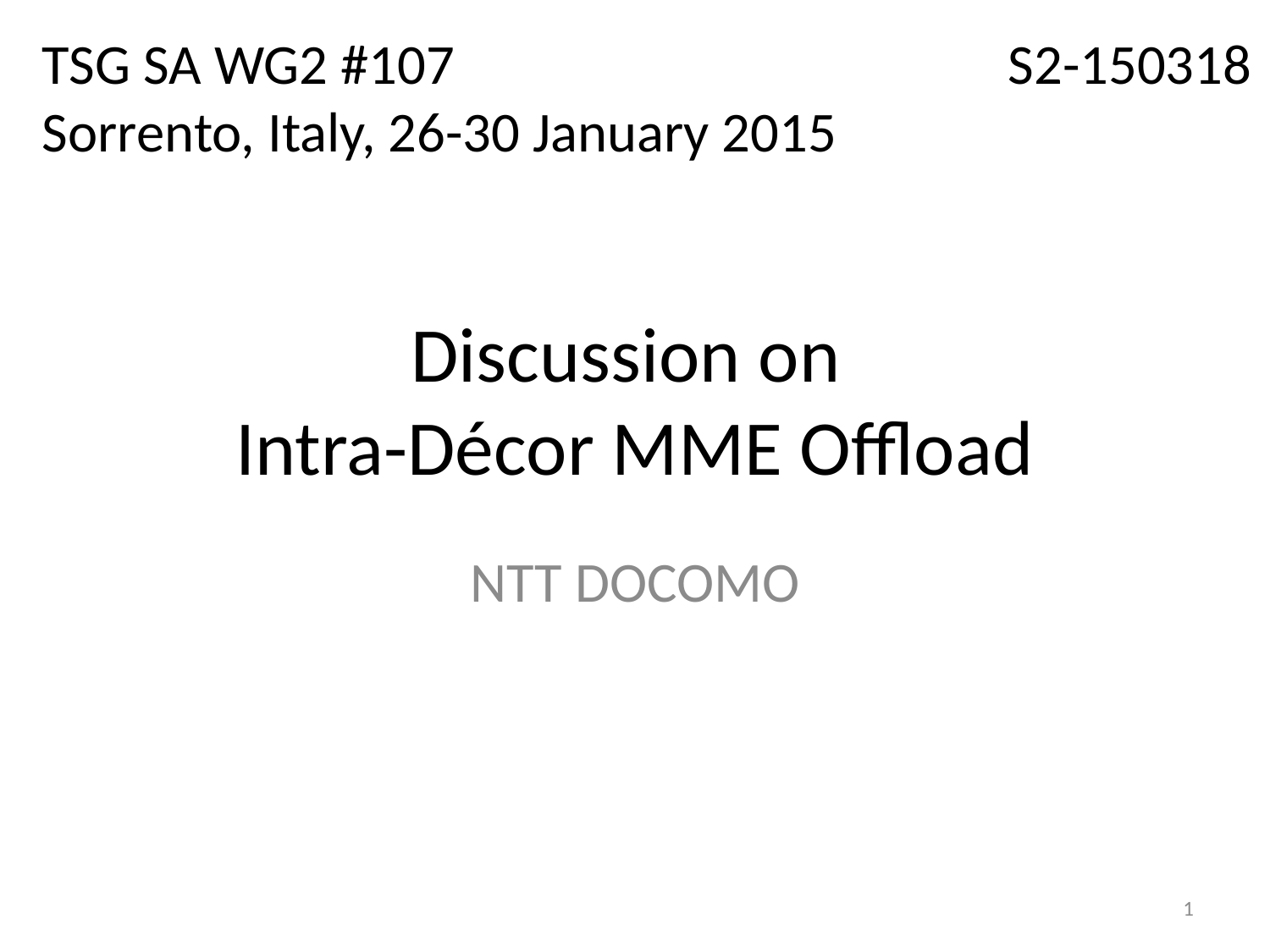

TSG SA WG2 #107
Sorrento, Italy, 26-30 January 2015
S2-150318
# Discussion on Intra-Décor MME Offload
NTT DOCOMO
1